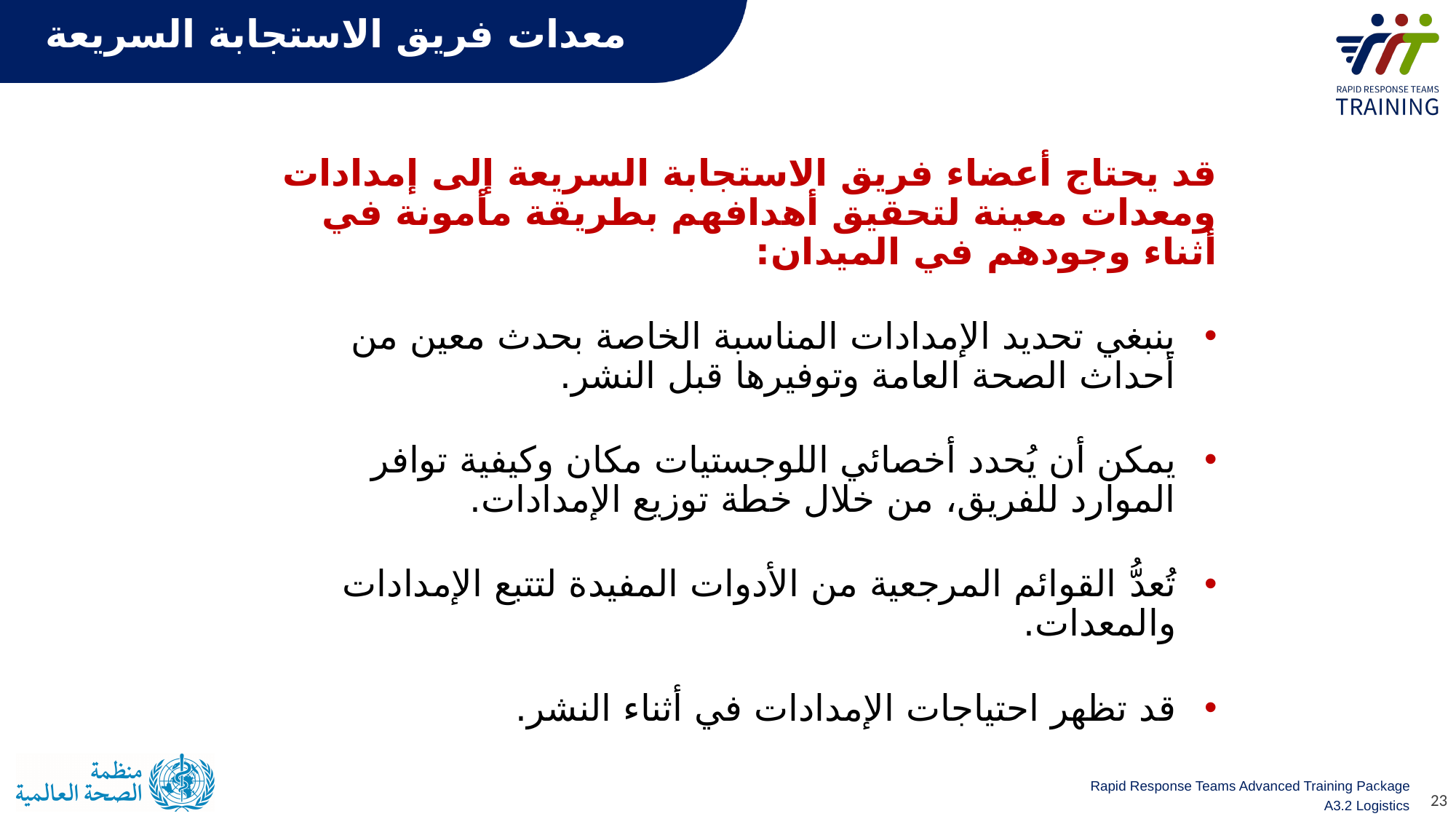

# معدات فريق الاستجابة السريعة
قد يحتاج أعضاء فريق الاستجابة السريعة إلى إمدادات ومعدات معينة لتحقيق أهدافهم بطريقة مأمونة في أثناء وجودهم في الميدان:

ينبغي تحديد الإمدادات المناسبة الخاصة بحدث معين من أحداث الصحة العامة وتوفيرها قبل النشر.

يمكن أن يُحدد أخصائي اللوجستيات مكان وكيفية توافر الموارد للفريق، من خلال خطة توزيع الإمدادات.

تُعدُّ القوائم المرجعية من الأدوات المفيدة لتتبع الإمدادات والمعدات.

قد تظهر احتياجات الإمدادات في أثناء النشر.
23